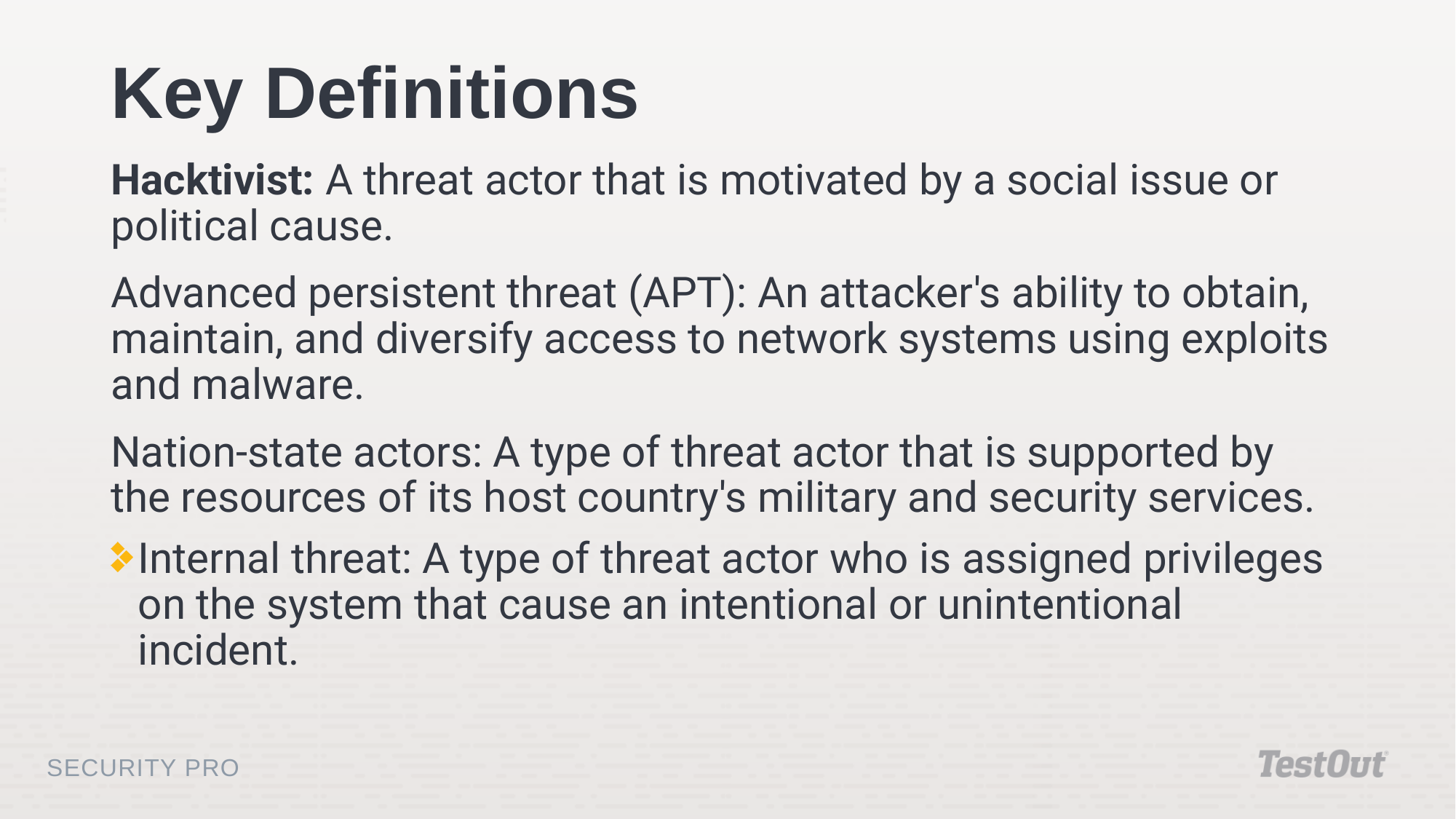

# Key Definitions
Hacktivist: A threat actor that is motivated by a social issue or political cause.
Advanced persistent threat (APT): An attacker's ability to obtain, maintain, and diversify access to network systems using exploits and malware.
Nation-state actors: A type of threat actor that is supported by the resources of its host country's military and security services.
Internal threat: A type of threat actor who is assigned privileges on the system that cause an intentional or unintentional incident.
Security Pro